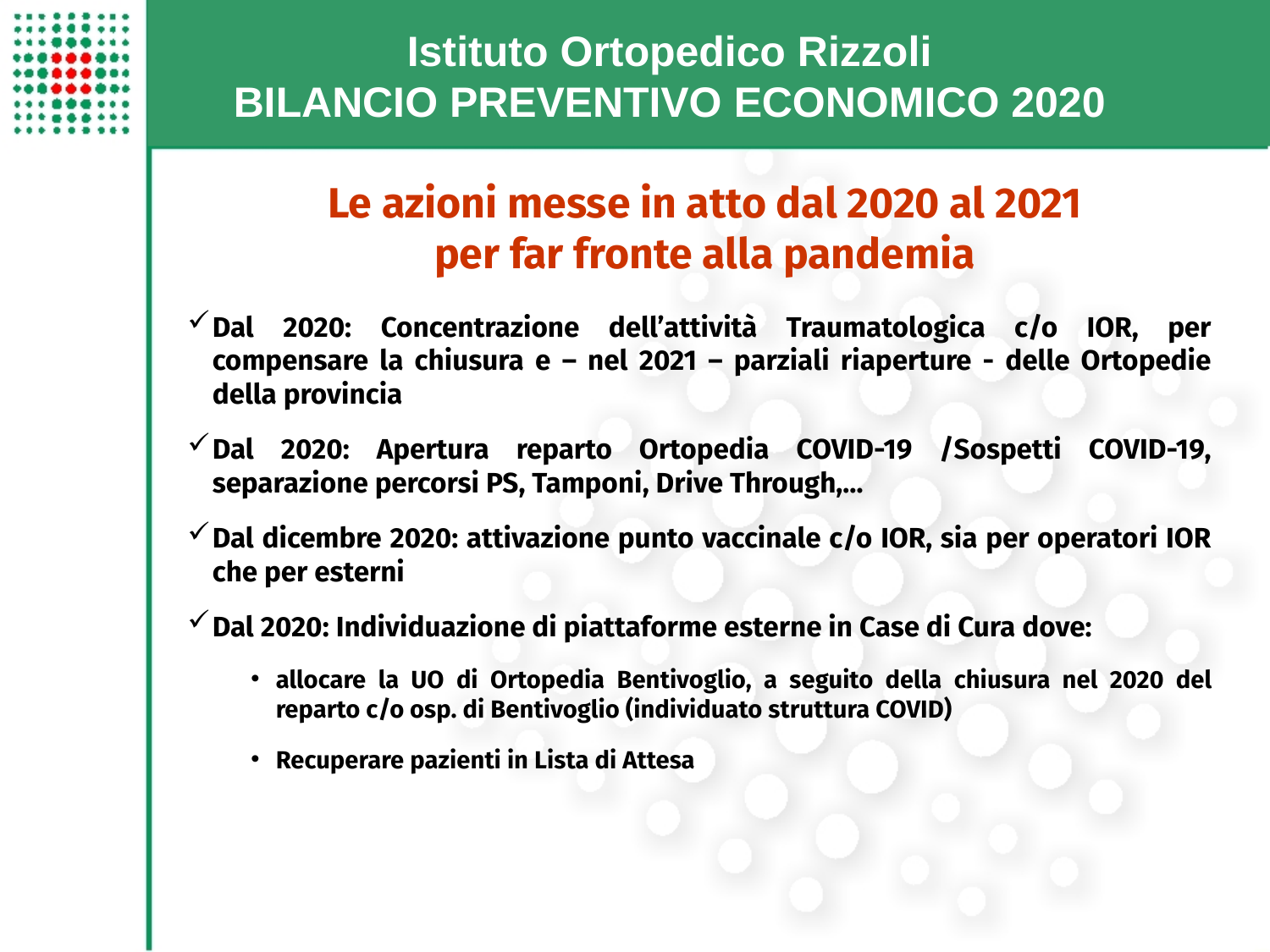

Istituto Ortopedico Rizzoli
BILANCIO PREVENTIVO ECONOMICO 2020
Le azioni messe in atto dal 2020 al 2021
per far fronte alla pandemia
Dal 2020: Concentrazione dell’attività Traumatologica c/o IOR, per compensare la chiusura e – nel 2021 – parziali riaperture - delle Ortopedie della provincia
Dal 2020: Apertura reparto Ortopedia COVID-19 /Sospetti COVID-19, separazione percorsi PS, Tamponi, Drive Through,…
Dal dicembre 2020: attivazione punto vaccinale c/o IOR, sia per operatori IOR che per esterni
Dal 2020: Individuazione di piattaforme esterne in Case di Cura dove:
allocare la UO di Ortopedia Bentivoglio, a seguito della chiusura nel 2020 del reparto c/o osp. di Bentivoglio (individuato struttura COVID)
Recuperare pazienti in Lista di Attesa